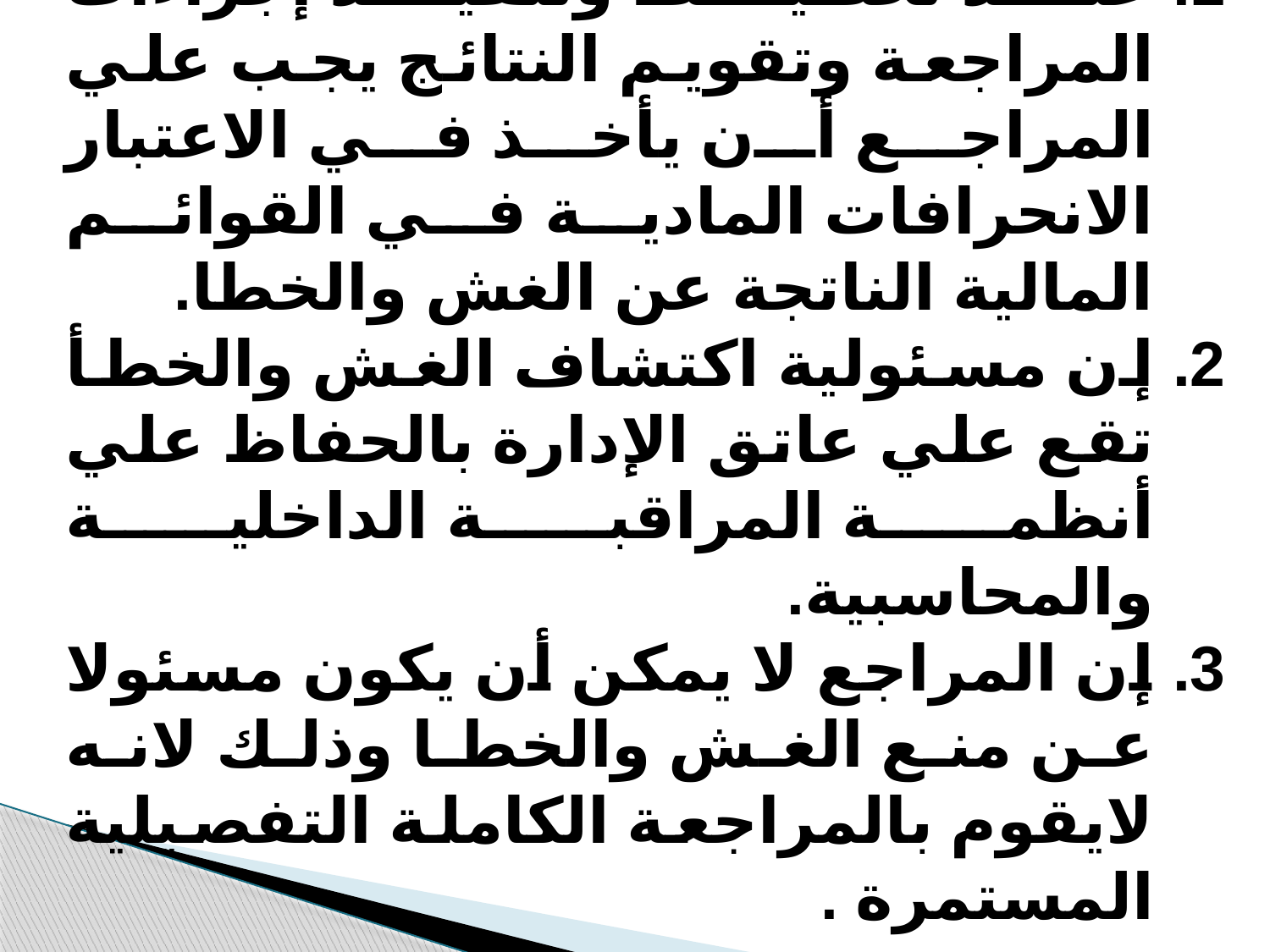

عند تخطيط وتنفيذ إجراءات المراجعة وتقويم النتائج يجب علي المراجع أن يأخذ في الاعتبار الانحرافات المادية في القوائم المالية الناتجة عن الغش والخطا.
إن مسئولية اكتشاف الغش والخطأ تقع علي عاتق الإدارة بالحفاظ علي أنظمة المراقبة الداخلية والمحاسبية.
إن المراجع لا يمكن أن يكون مسئولا عن منع الغش والخطا وذلك لانه لايقوم بالمراجعة الكاملة التفصيلية المستمرة .